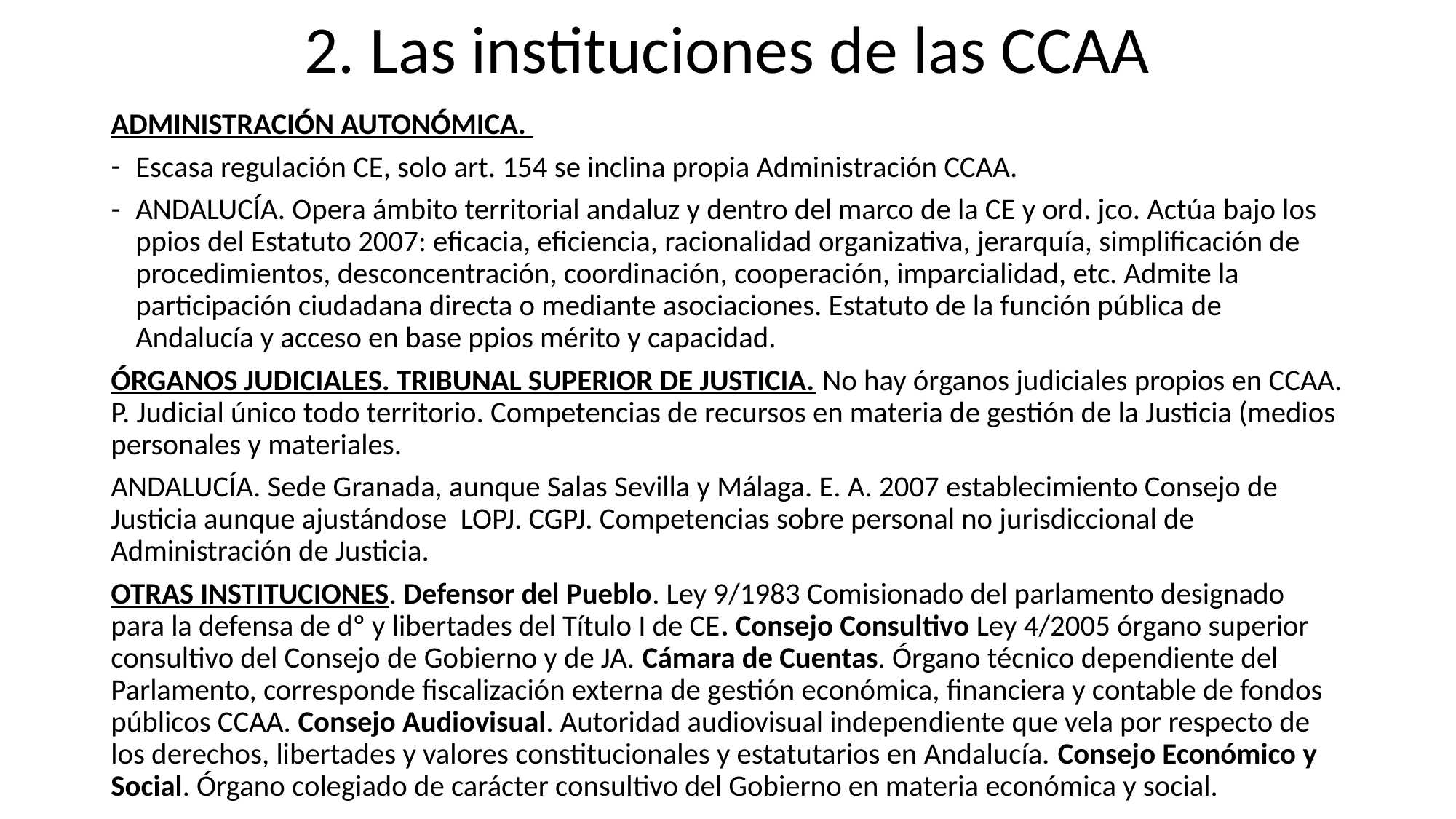

# 2. Las instituciones de las CCAA
ADMINISTRACIÓN AUTONÓMICA.
Escasa regulación CE, solo art. 154 se inclina propia Administración CCAA.
ANDALUCÍA. Opera ámbito territorial andaluz y dentro del marco de la CE y ord. jco. Actúa bajo los ppios del Estatuto 2007: eficacia, eficiencia, racionalidad organizativa, jerarquía, simplificación de procedimientos, desconcentración, coordinación, cooperación, imparcialidad, etc. Admite la participación ciudadana directa o mediante asociaciones. Estatuto de la función pública de Andalucía y acceso en base ppios mérito y capacidad.
ÓRGANOS JUDICIALES. TRIBUNAL SUPERIOR DE JUSTICIA. No hay órganos judiciales propios en CCAA. P. Judicial único todo territorio. Competencias de recursos en materia de gestión de la Justicia (medios personales y materiales.
ANDALUCÍA. Sede Granada, aunque Salas Sevilla y Málaga. E. A. 2007 establecimiento Consejo de Justicia aunque ajustándose  LOPJ. CGPJ. Competencias sobre personal no jurisdiccional de Administración de Justicia.
OTRAS INSTITUCIONES. Defensor del Pueblo. Ley 9/1983 Comisionado del parlamento designado para la defensa de dº y libertades del Título I de CE. Consejo Consultivo Ley 4/2005 órgano superior consultivo del Consejo de Gobierno y de JA. Cámara de Cuentas. Órgano técnico dependiente del Parlamento, corresponde fiscalización externa de gestión económica, financiera y contable de fondos públicos CCAA. Consejo Audiovisual. Autoridad audiovisual independiente que vela por respecto de los derechos, libertades y valores constitucionales y estatutarios en Andalucía. Consejo Económico y Social. Órgano colegiado de carácter consultivo del Gobierno en materia económica y social.